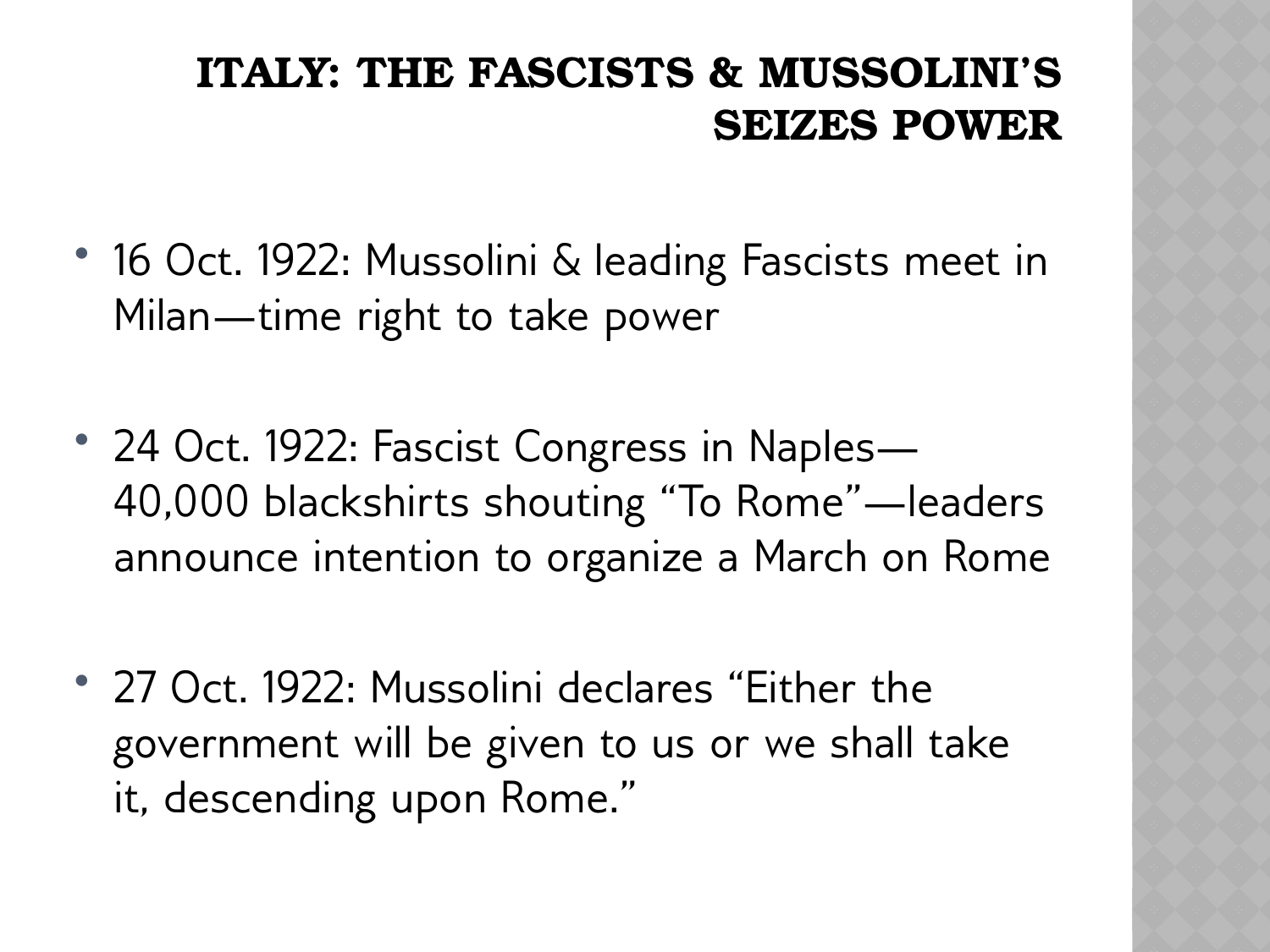

# Italy: the fascists & Mussolini’s seizes power
16 Oct. 1922: Mussolini & leading Fascists meet in Milan—time right to take power

24 Oct. 1922: Fascist Congress in Naples—40,000 blackshirts shouting “To Rome”—leaders announce intention to organize a March on Rome

27 Oct. 1922: Mussolini declares “Either the government will be given to us or we shall take it, descending upon Rome.”